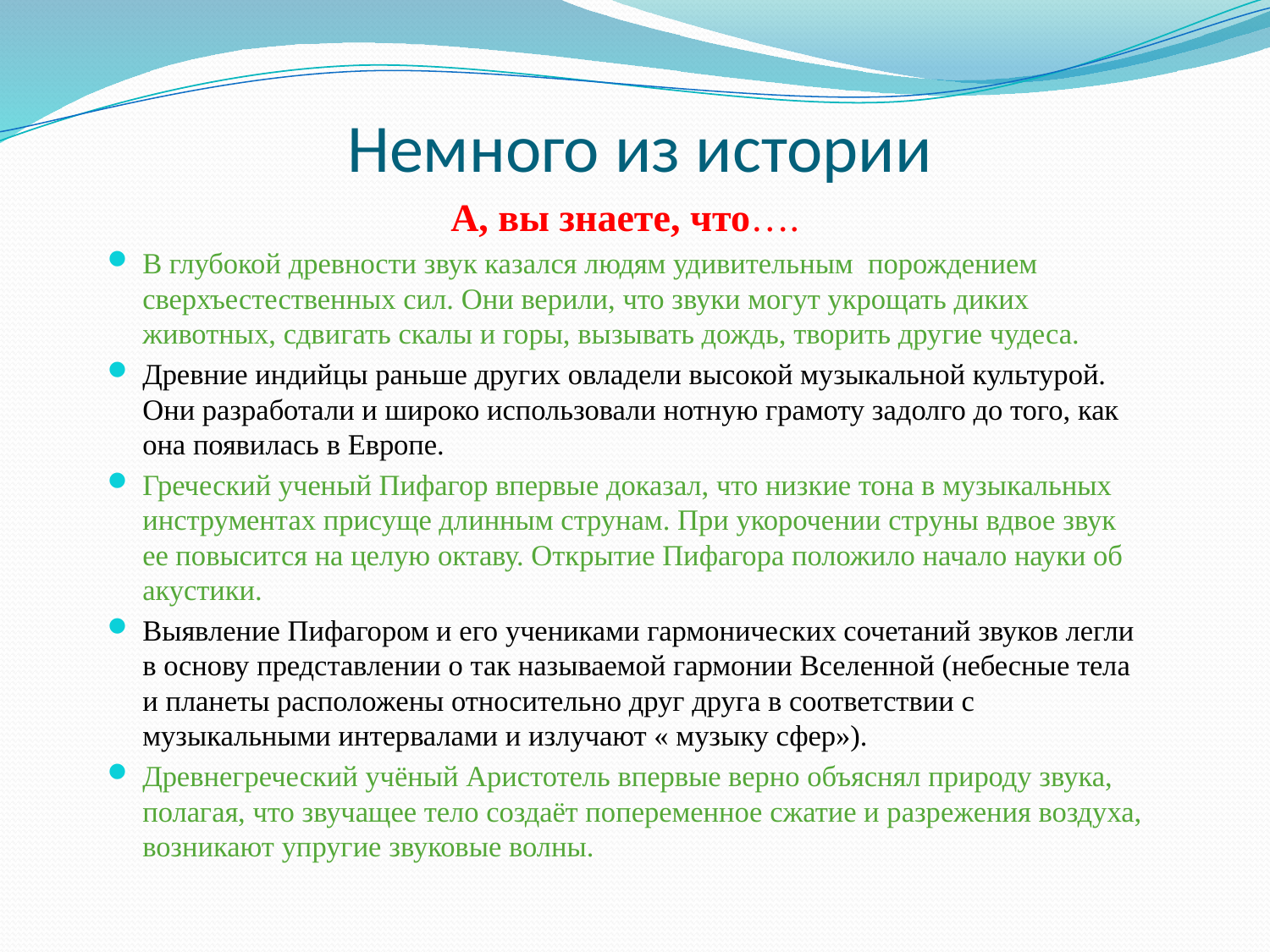

# Немного из истории
А, вы знаете, что….
В глубокой древности звук казался людям удивительным  порождением сверхъестественных сил. Они верили, что звуки могут укрощать диких животных, сдвигать скалы и горы, вызывать дождь, творить другие чудеса.
Древние индийцы раньше других овладели высокой музыкальной культурой. Они разработали и широко использовали нотную грамоту задолго до того, как она появилась в Европе.
Греческий ученый Пифагор впервые доказал, что низкие тона в музыкальных инструментах присуще длинным струнам. При укорочении струны вдвое звук ее повысится на целую октаву. Открытие Пифагора положило начало науки об акустики.
Выявление Пифагором и его учениками гармонических сочетаний звуков легли в основу представлении о так называемой гармонии Вселенной (небесные тела и планеты расположены относительно друг друга в соответствии с музыкальными интервалами и излучают « музыку сфер»).
Древнегреческий учёный Аристотель впервые верно объяснял природу звука, полагая, что звучащее тело создаёт попеременное сжатие и разрежения воздуха, возникают упругие звуковые волны.